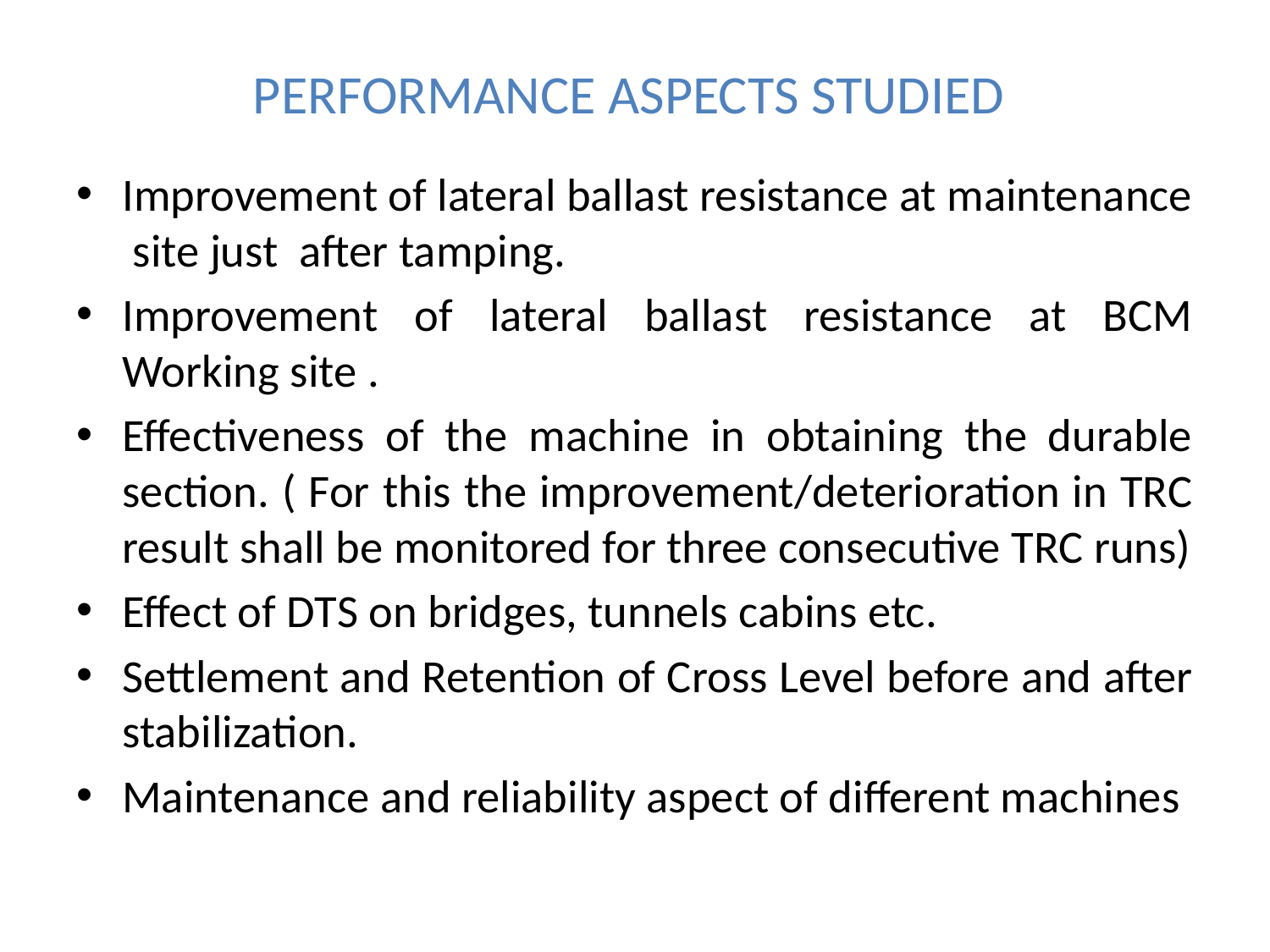

# PERFORMANCE ASPECTS STUDIED
Improvement of lateral ballast resistance at maintenance  site just  after tamping.
Improvement of lateral ballast resistance at BCM Working site .
Effectiveness of the machine in obtaining the durable section. ( For this the improvement/deterioration in TRC result shall be monitored for three consecutive TRC runs)
Effect of DTS on bridges, tunnels cabins etc.
Settlement and Retention of Cross Level before and after stabilization.
Maintenance and reliability aspect of different machines